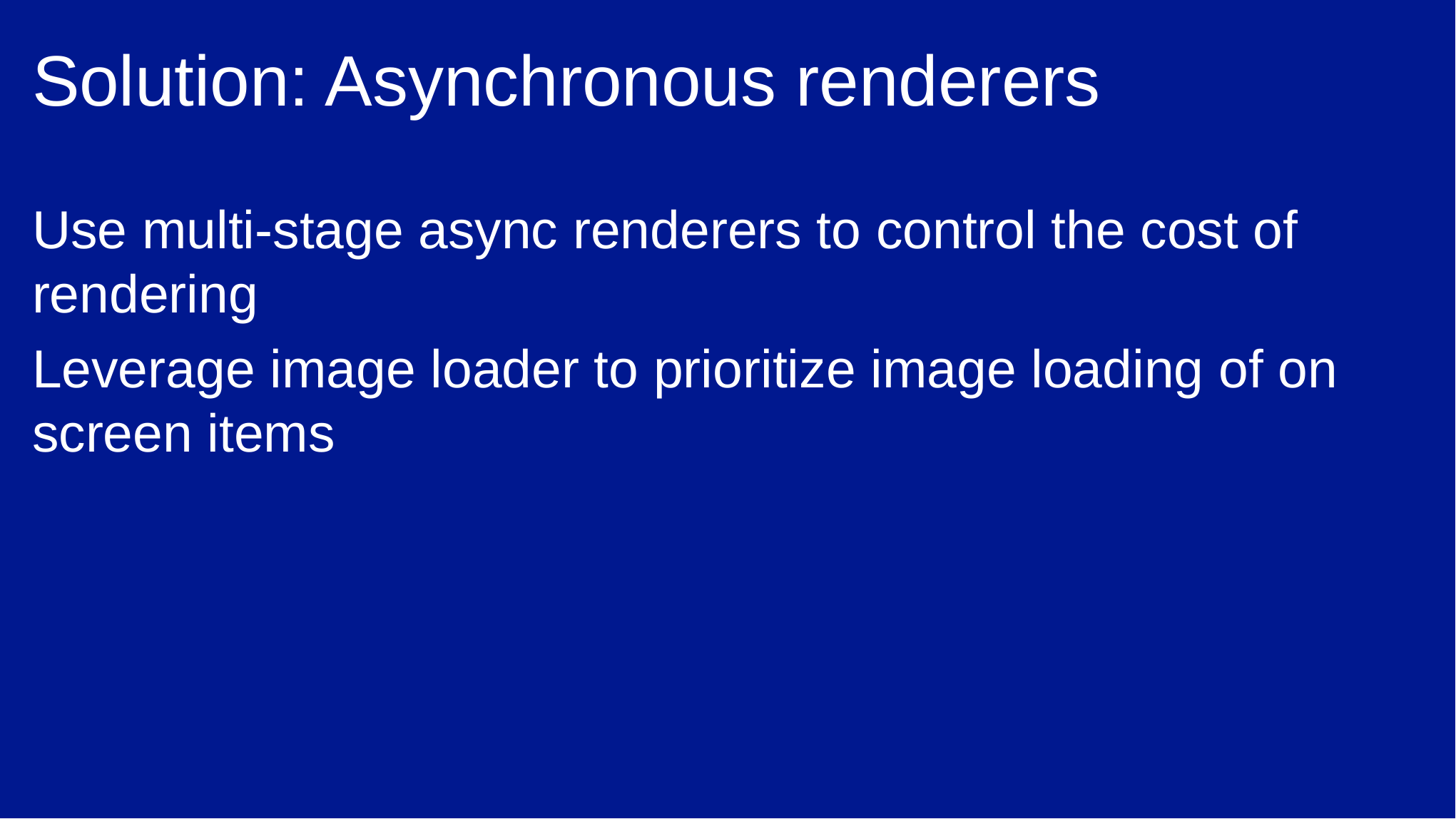

# Solution: Asynchronous renderers
Use multi-stage async renderers to control the cost of rendering
Leverage image loader to prioritize image loading of on screen items